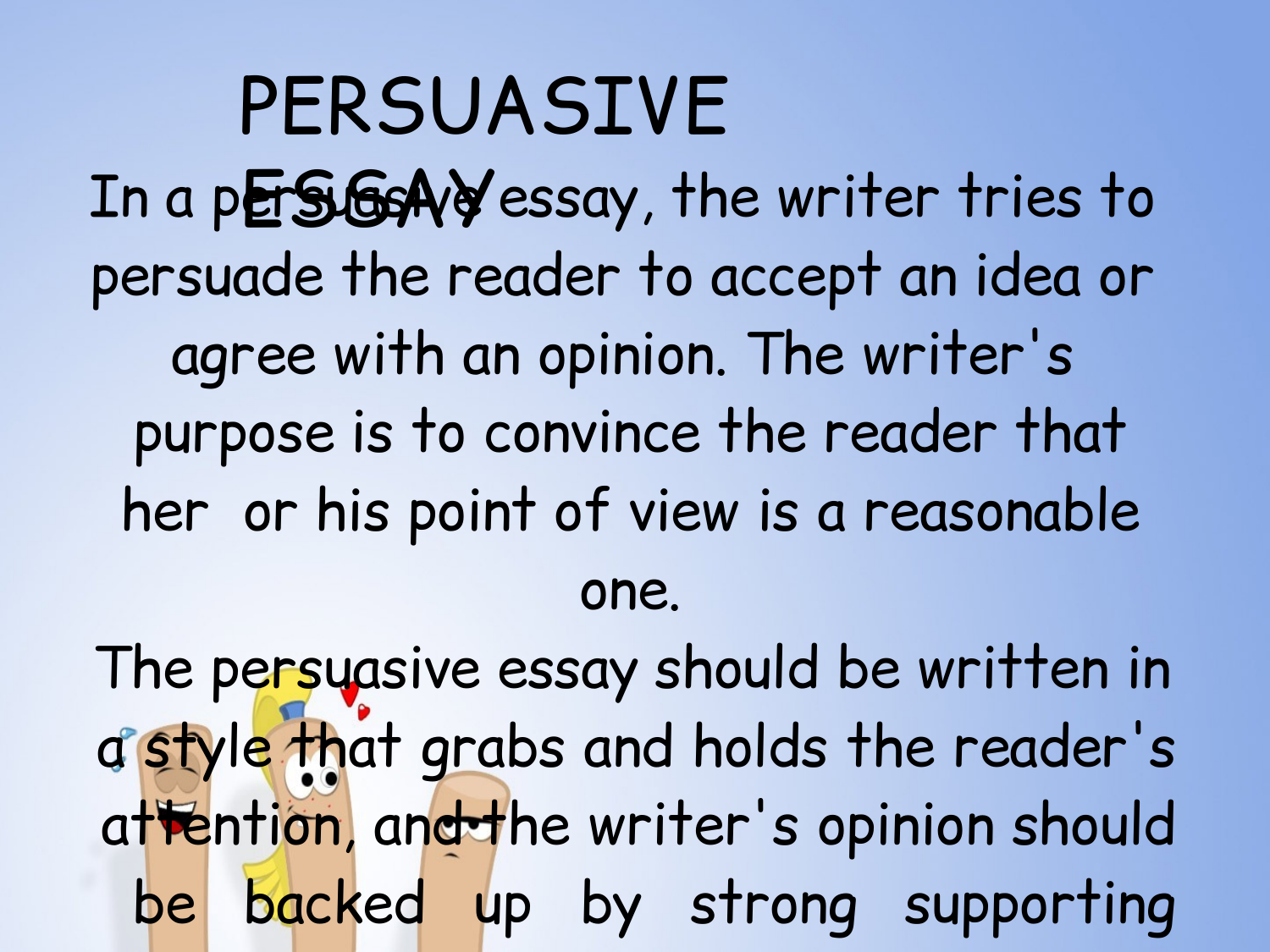

# PERSUASIVE ESSAY
In a persuasive essay, the writer tries to  persuade the reader to accept an idea or  agree with an opinion. The writer's  purpose is to convince the reader that her  or his point of view is a reasonable one.
The persuasive essay should be written in
a style that grabs and holds the reader's  attention, and the writer's opinion should  be backed up by strong supporting details.